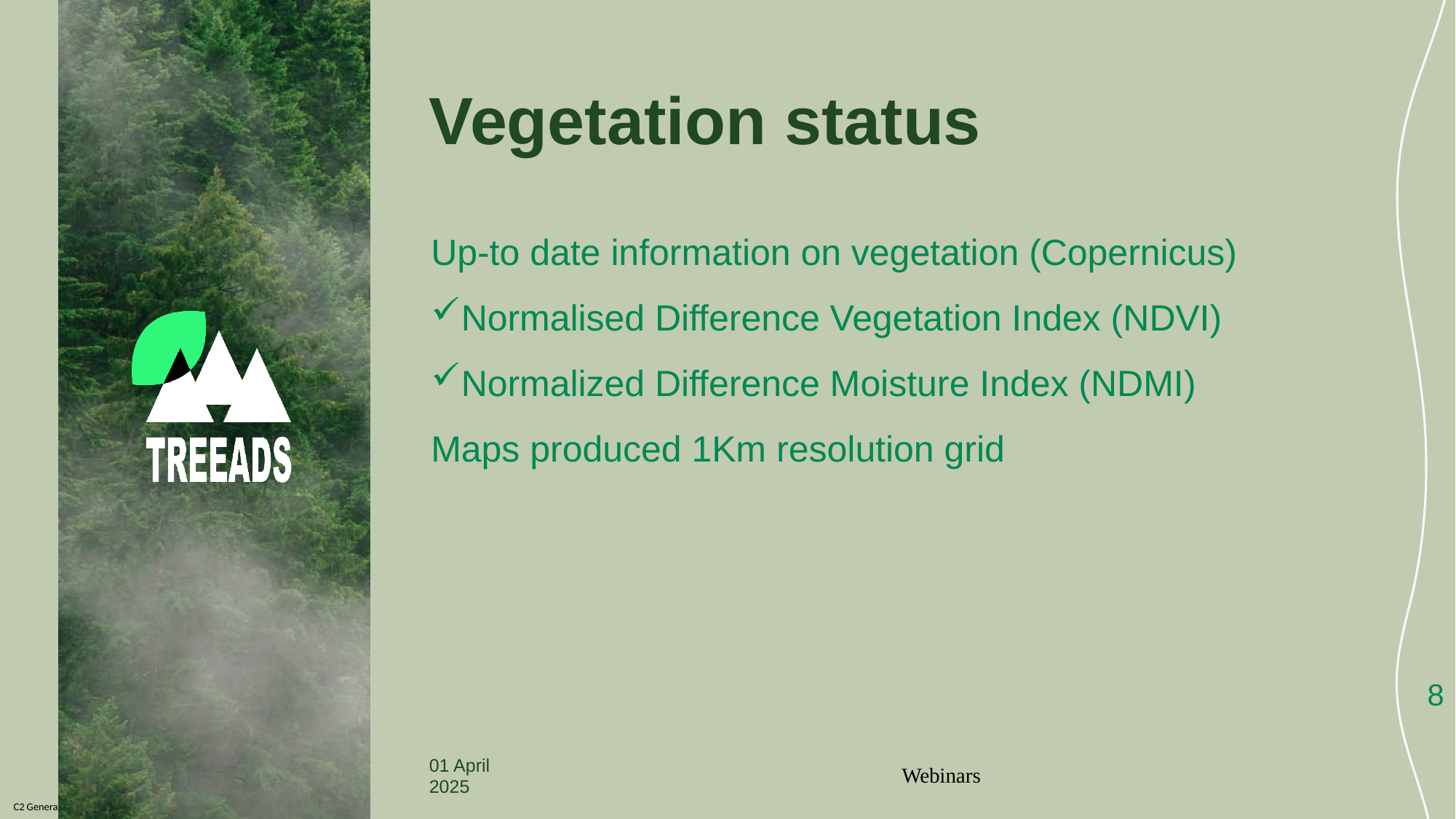

# Vegetation status
Up-to date information on vegetation (Copernicus)
Normalised Difference Vegetation Index (NDVI)
Normalized Difference Moisture Index (NDMI)
Maps produced 1Km resolution grid
8
Webinars
01 April 2025